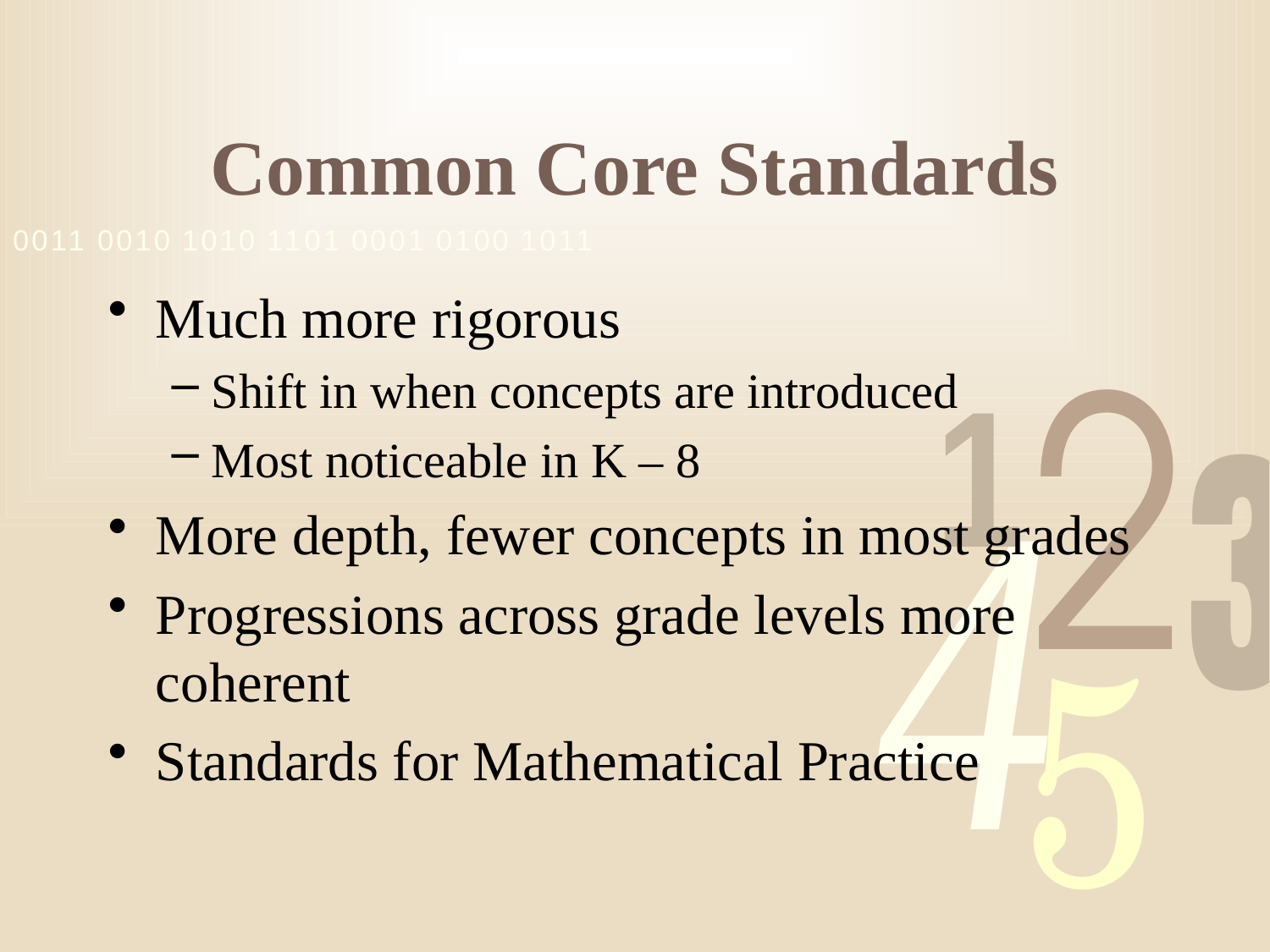

# Common Core Standards
Much more rigorous
Shift in when concepts are introduced
Most noticeable in K – 8
More depth, fewer concepts in most grades
Progressions across grade levels more coherent
Standards for Mathematical Practice